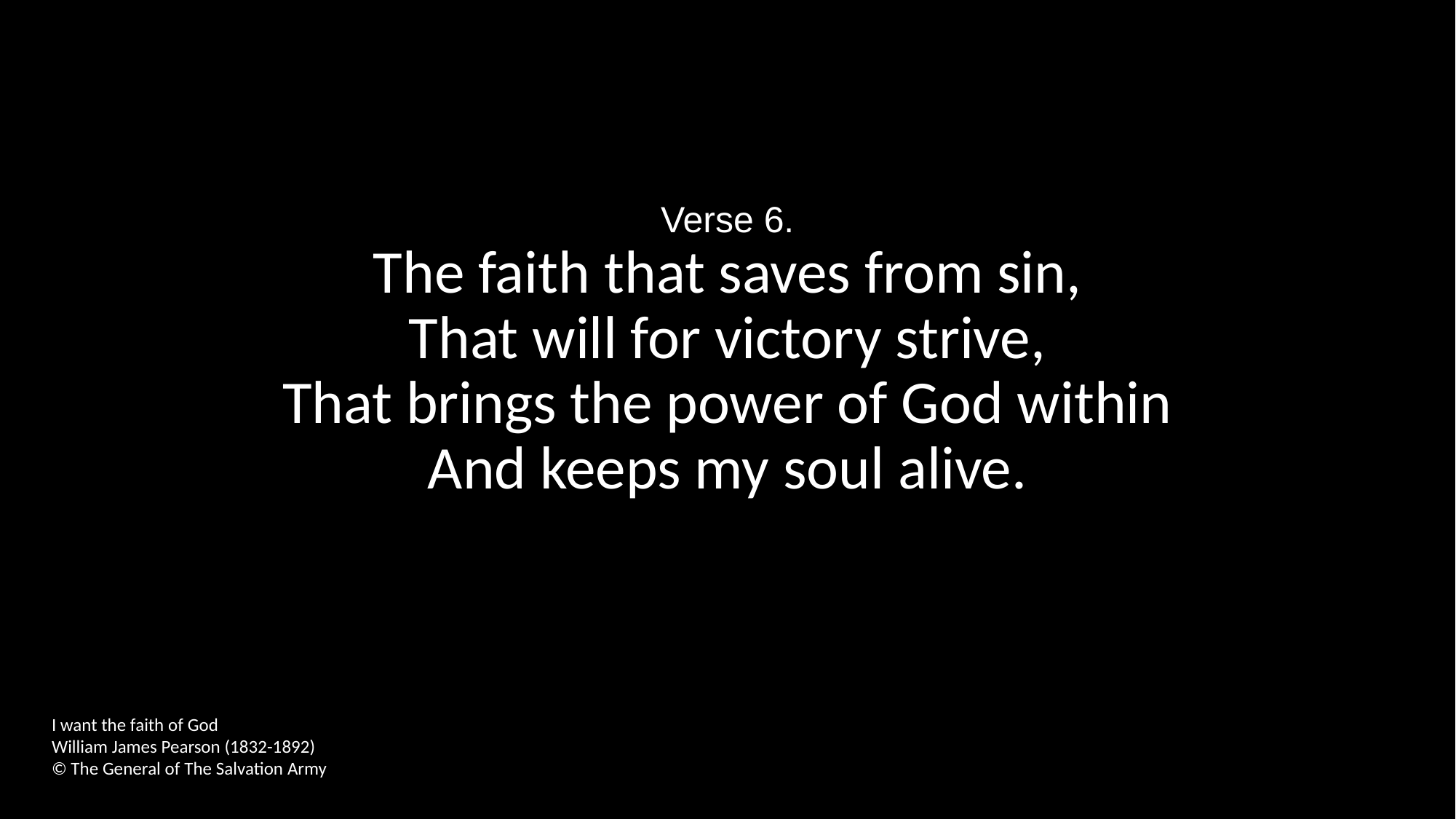

Verse 6.
The faith that saves from sin,
That will for victory strive,
That brings the power of God within
And keeps my soul alive.
I want the faith of God
William James Pearson (1832-1892)
© The General of The Salvation Army